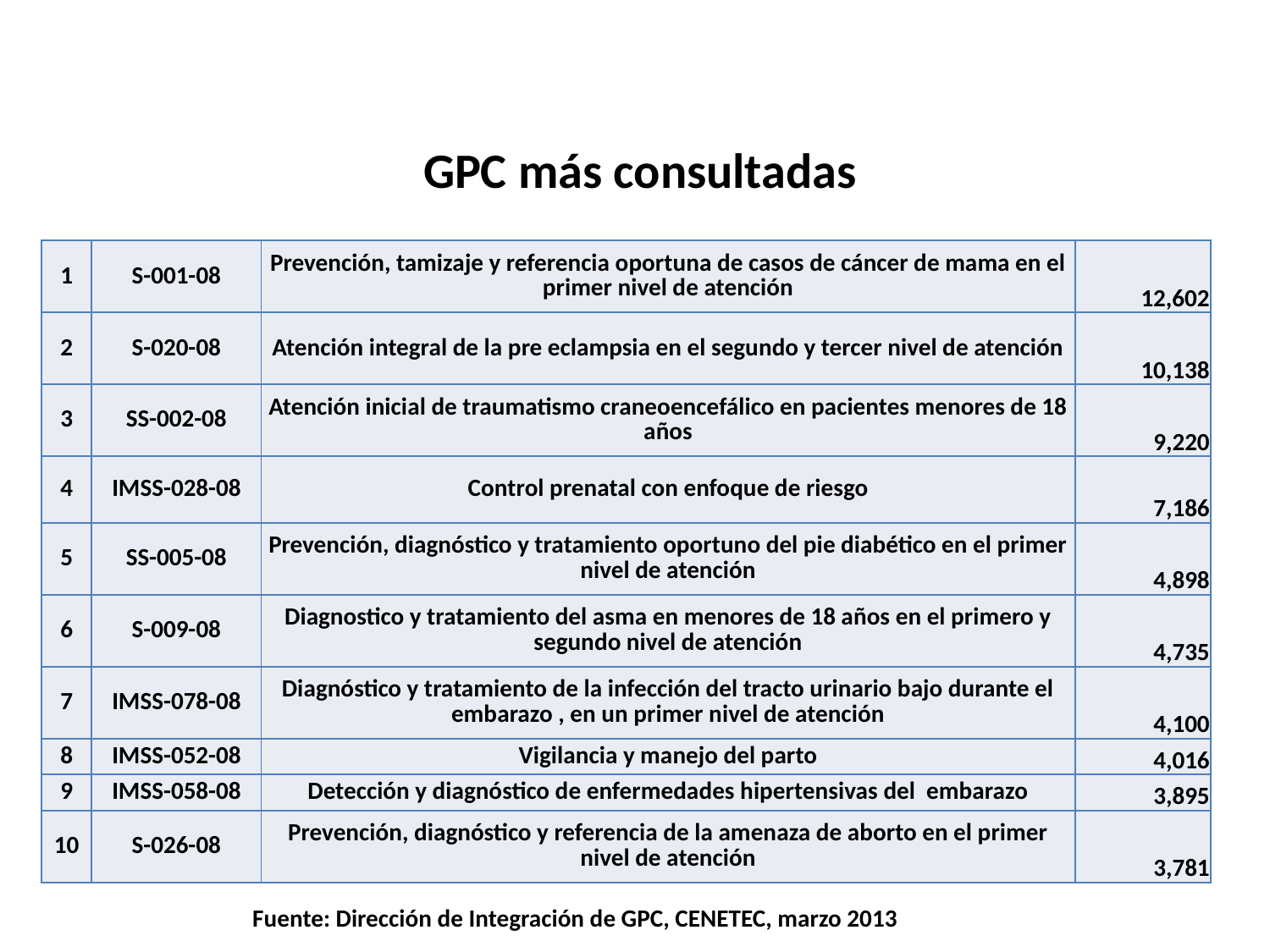

GPC más consultadas
| 1 | S-001-08 | Prevención, tamizaje y referencia oportuna de casos de cáncer de mama en el primer nivel de atención | 12,602 |
| --- | --- | --- | --- |
| 2 | S-020-08 | Atención integral de la pre eclampsia en el segundo y tercer nivel de atención | 10,138 |
| 3 | SS-002-08 | Atención inicial de traumatismo craneoencefálico en pacientes menores de 18 años | 9,220 |
| 4 | IMSS-028-08 | Control prenatal con enfoque de riesgo | 7,186 |
| 5 | SS-005-08 | Prevención, diagnóstico y tratamiento oportuno del pie diabético en el primer nivel de atención | 4,898 |
| 6 | S-009-08 | Diagnostico y tratamiento del asma en menores de 18 años en el primero y segundo nivel de atención | 4,735 |
| 7 | IMSS-078-08 | Diagnóstico y tratamiento de la infección del tracto urinario bajo durante el embarazo , en un primer nivel de atención | 4,100 |
| 8 | IMSS-052-08 | Vigilancia y manejo del parto | 4,016 |
| 9 | IMSS-058-08 | Detección y diagnóstico de enfermedades hipertensivas del embarazo | 3,895 |
| 10 | S-026-08 | Prevención, diagnóstico y referencia de la amenaza de aborto en el primer nivel de atención | 3,781 |
# Fuente: Dirección de Integración de GPC, CENETEC, marzo 2013